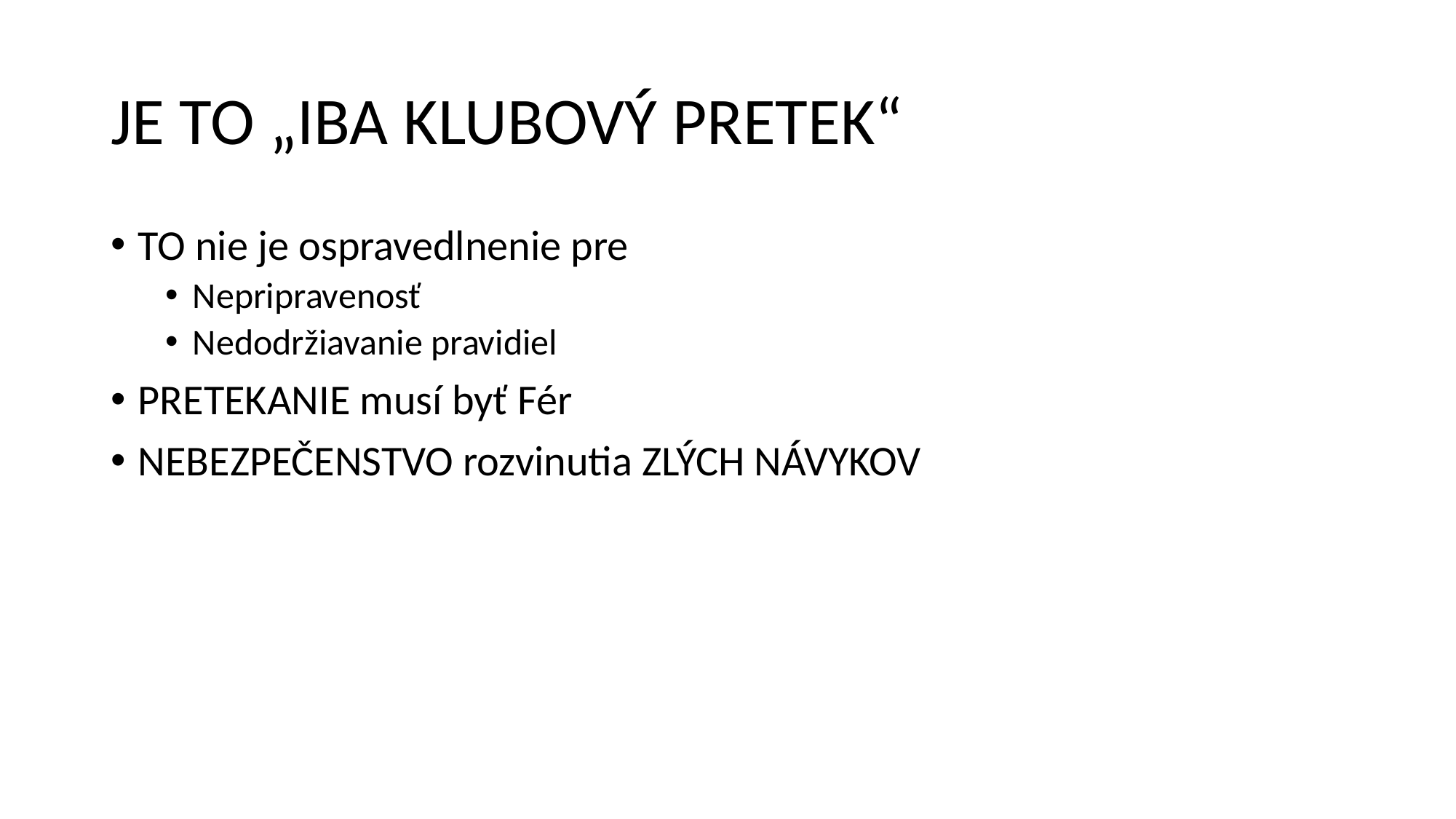

# JE TO „IBA KLUBOVÝ PRETEK“
TO nie je ospravedlnenie pre
Nepripravenosť
Nedodržiavanie pravidiel
PRETEKANIE musí byť Fér
NEBEZPEČENSTVO rozvinutia ZLÝCH NÁVYKOV